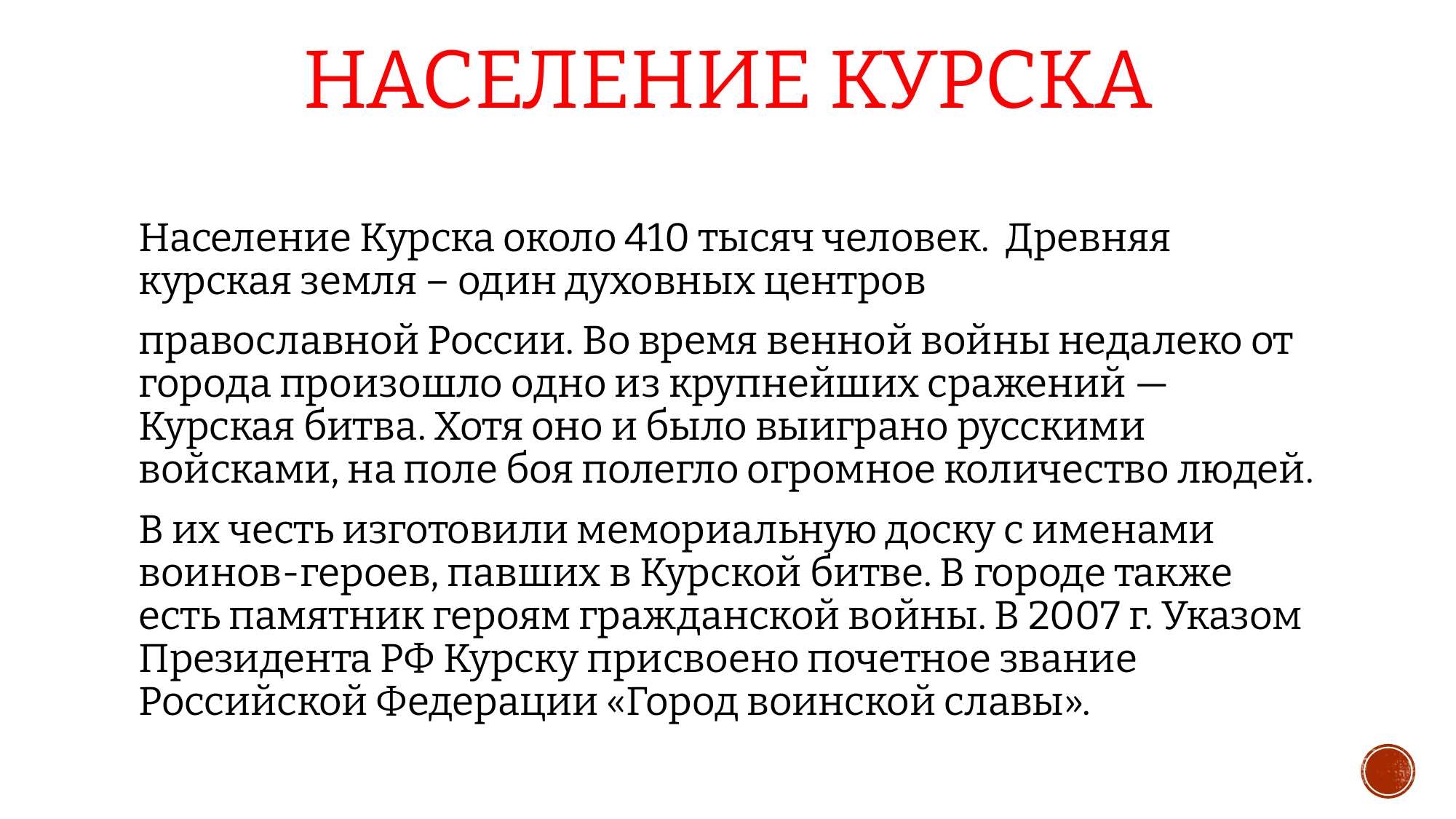

# Население курска
Население Курска около 410 тысяч человек.  Древняя курская земля – один духовных центров
православной России. Во время венной войны недалеко от города произошло одно из крупнейших сражений — Курская битва. Хотя оно и было выиграно русскими войсками, на поле боя полегло огромное количество людей.
В их честь изготовили мемориальную доску с именами воинов-героев, павших в Курской битве. В городе также есть памятник героям гражданской войны. В 2007 г. Указом Президента РФ Курску присвоено почетное звание Российской Федерации «Город воинской славы».